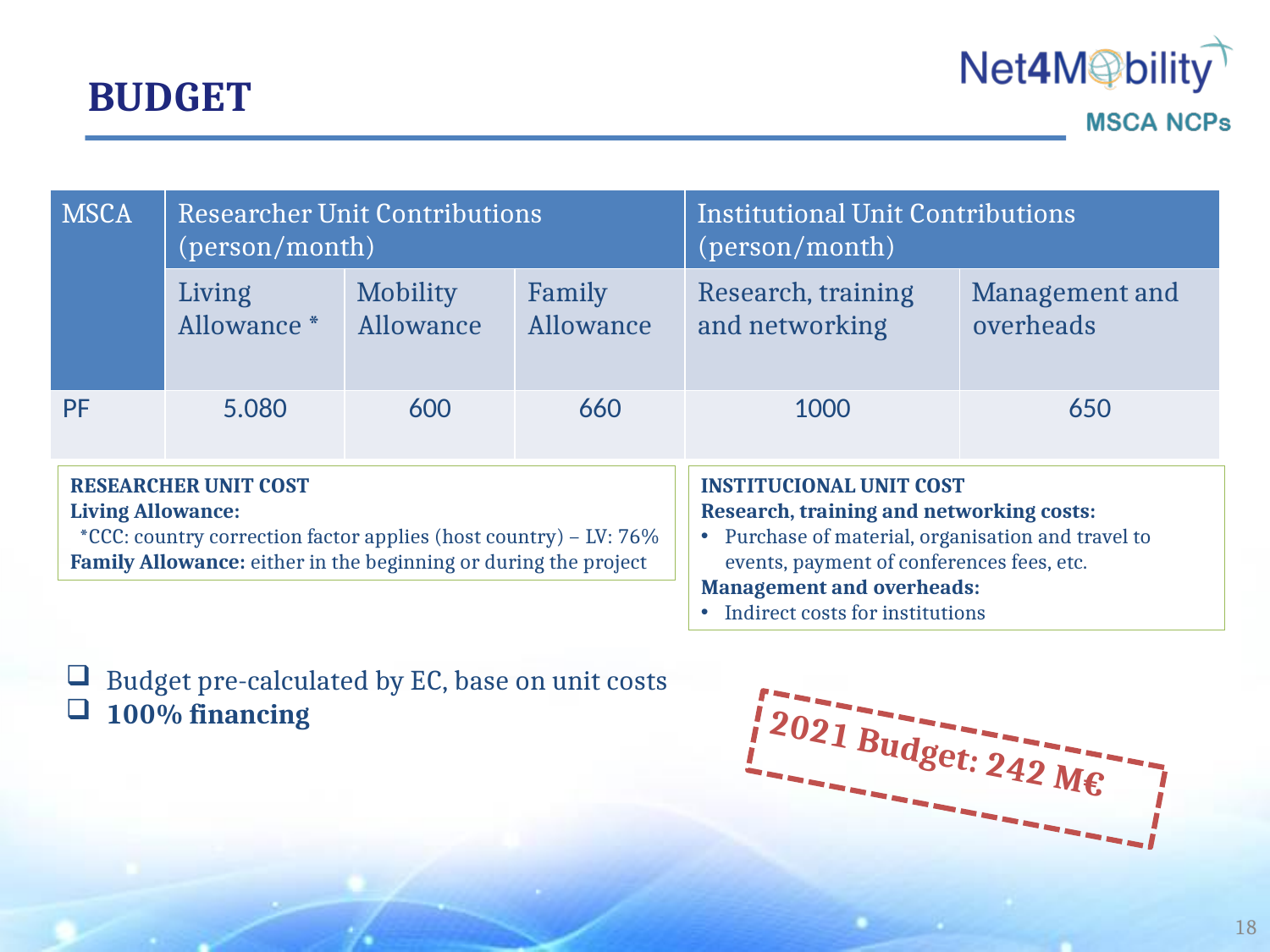

Budget
| MSCA | Researcher Unit Contributions (person/month) |  |  | Institutional Unit Contributions (person/month) |  |
| --- | --- | --- | --- | --- | --- |
|  | Living Allowance \* | Mobility Allowance | Family Allowance | Research, training and networking | Management and overheads |
| PF | 5.080 | 600 | 660 | 1000 | 650 |

RESEARCHER UNIT COST
Living Allowance:
  *CCC: country correction factor applies (host country) – LV: 76%
Family Allowance: either in the beginning or during the project
INSTITUCIONAL UNIT COST
Research, training and networking costs:
Purchase of material, organisation and travel to events, payment of conferences fees, etc.
Management and overheads:
Indirect costs for institutions
Budget pre-calculated by EC, base on unit costs
100% financing
2021 Budget: 242 M€
18